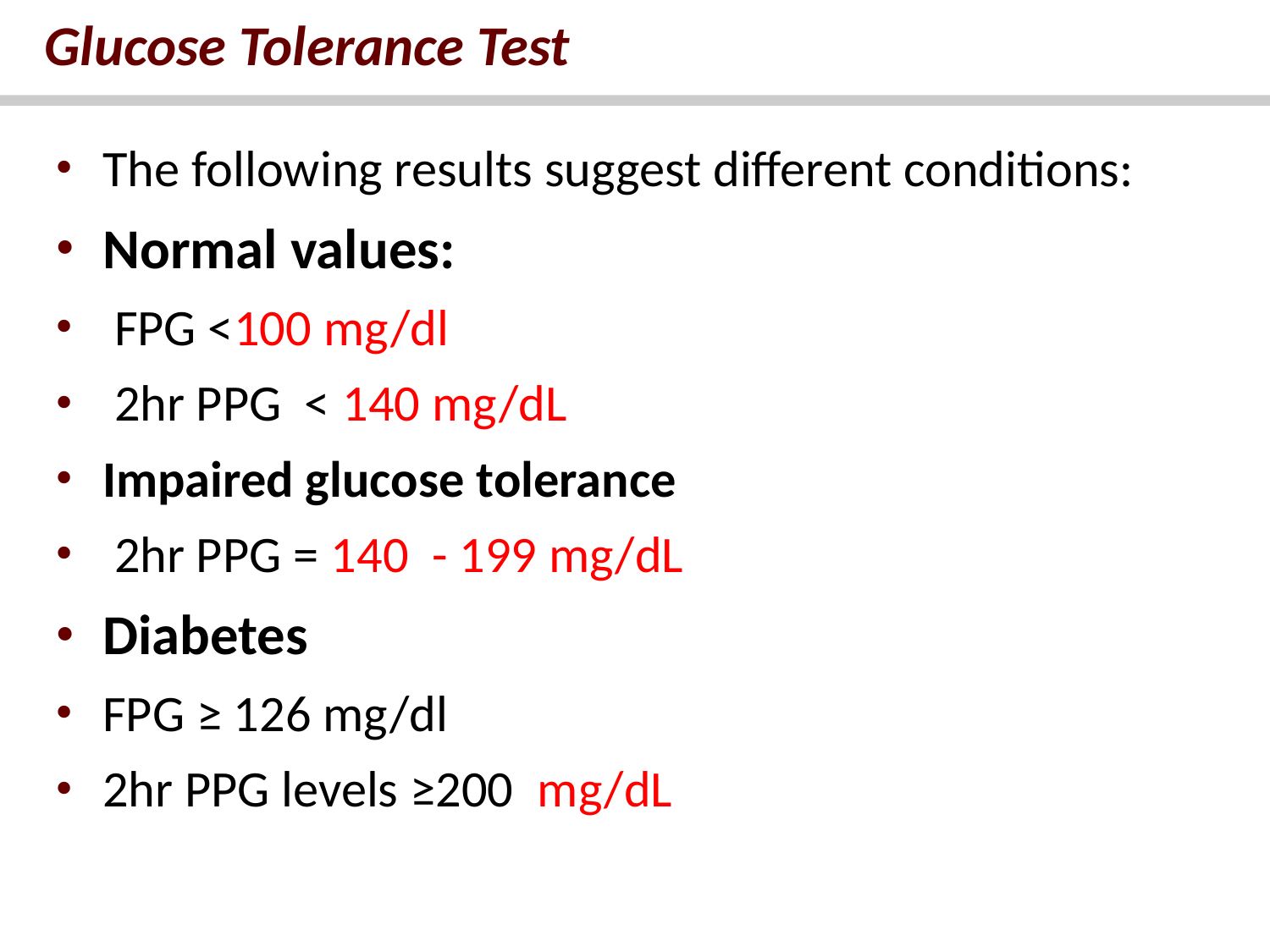

# Glucose Tolerance Test
The following results suggest different conditions:
Normal values:
 FPG <100 mg/dl
 2hr PPG  < 140 mg/dL
Impaired glucose tolerance
 2hr PPG = 140  - 199 mg/dL
Diabetes
FPG ≥ 126 mg/dl
2hr PPG levels ≥200  mg/dL